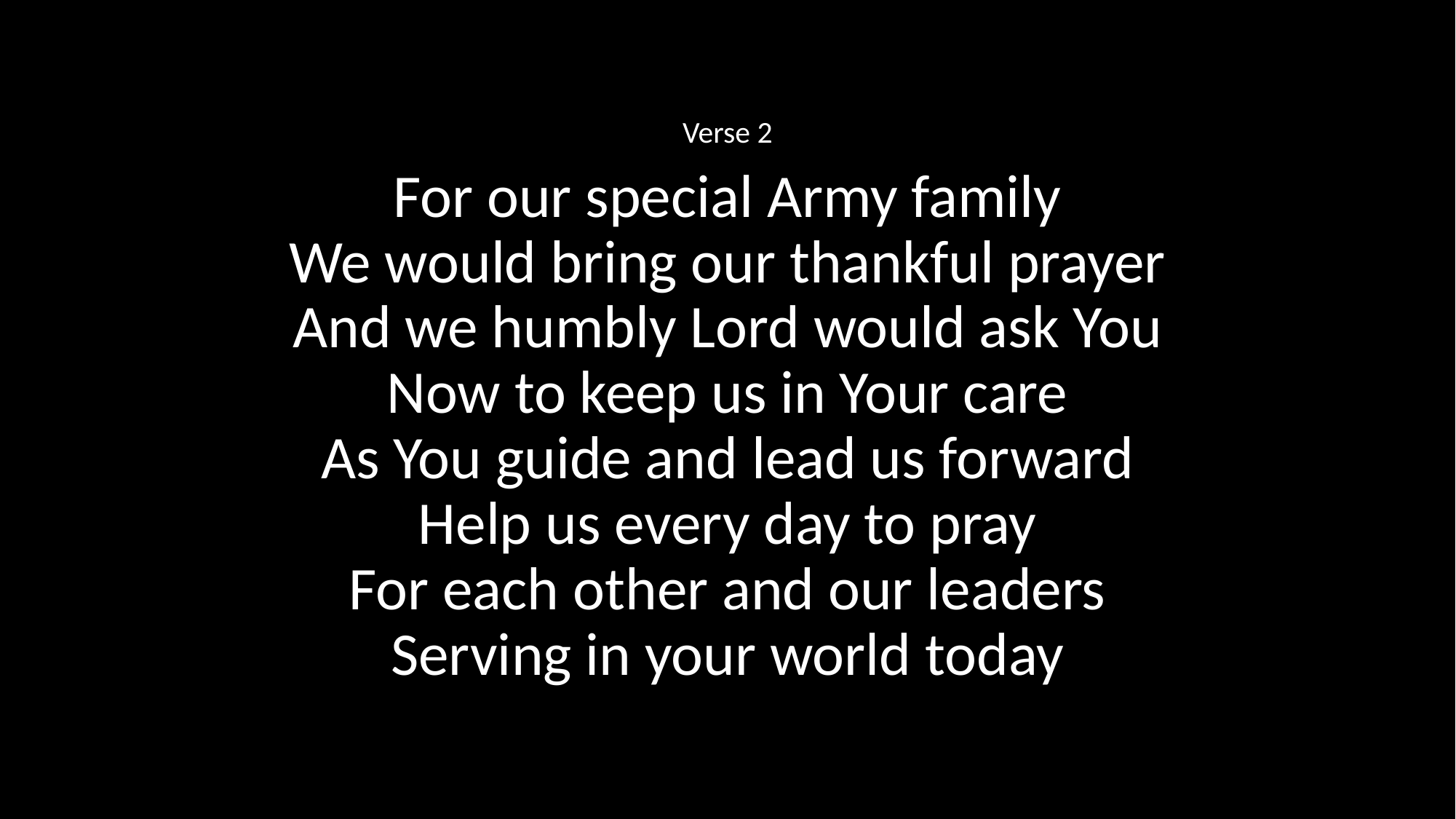

Verse 2
For our special Army family
We would bring our thankful prayer
And we humbly Lord would ask You
Now to keep us in Your care
As You guide and lead us forward
Help us every day to pray
For each other and our leaders
Serving in your world today